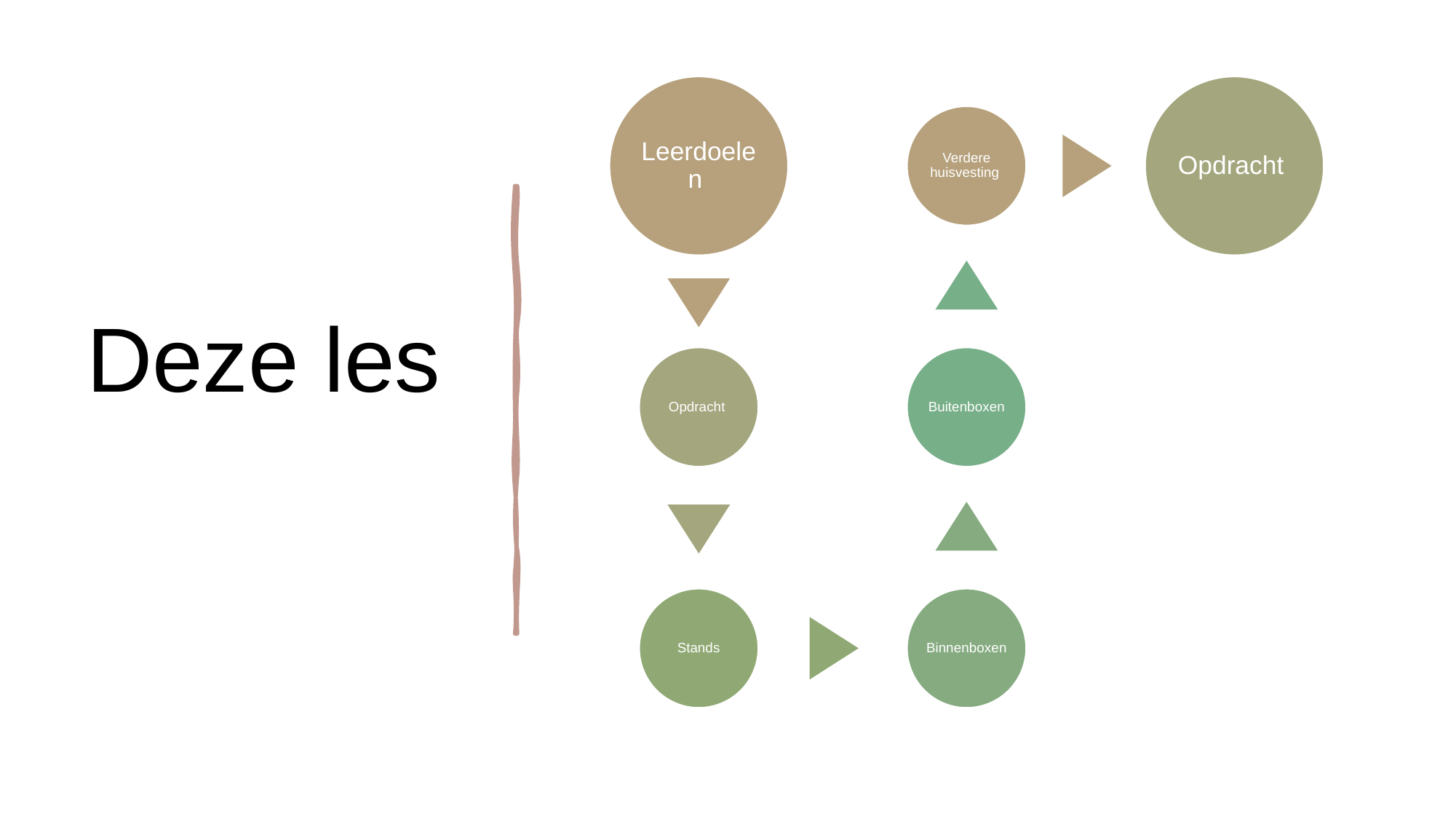

Leerdoelen
Opdracht
Stands
Binnenboxen
Buitenboxen
Verdere huisvesting
Opdracht
# Deze les